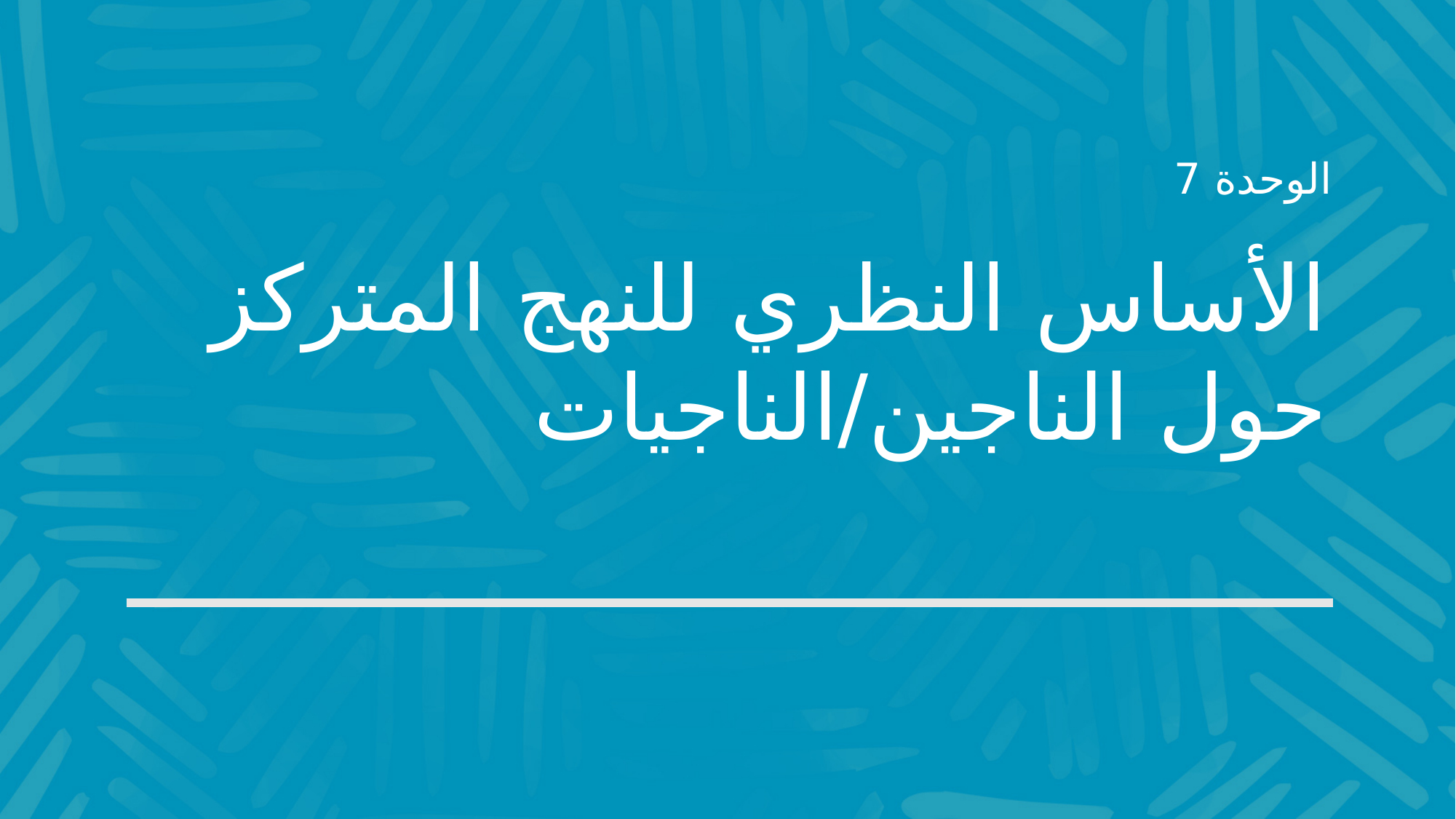

الوحدة 7
# الأساس النظري للنهج المتركز حول الناجين/الناجيات